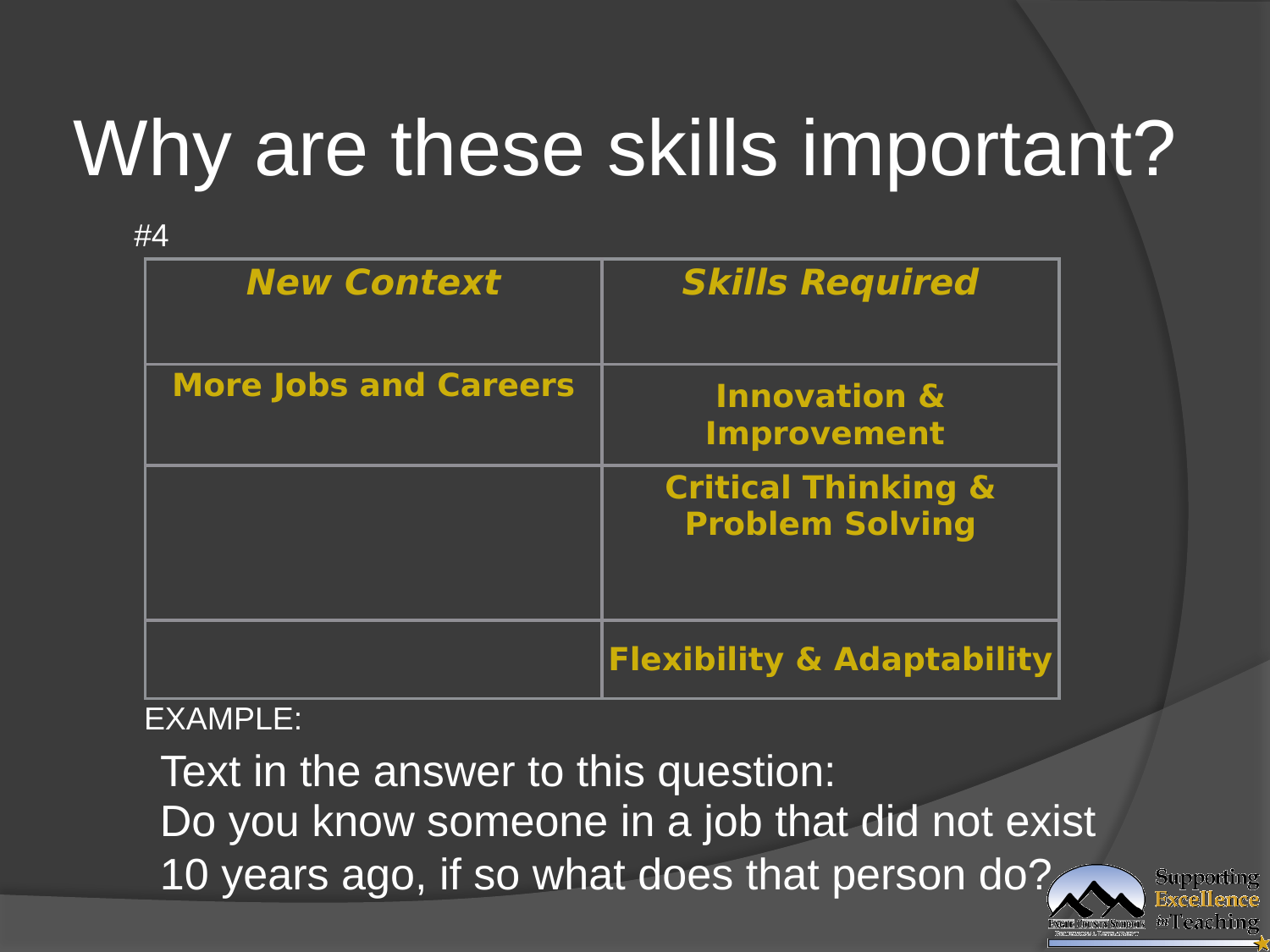

# Why are these skills important?
#4
| New Context | Skills Required |
| --- | --- |
| More Jobs and Careers | Innovation & Improvement |
|  | Critical Thinking & Problem Solving |
|  | Flexibility & Adaptability |
EXAMPLE:
Text in the answer to this question:
Do you know someone in a job that did not exist 10 years ago, if so what does that person do?